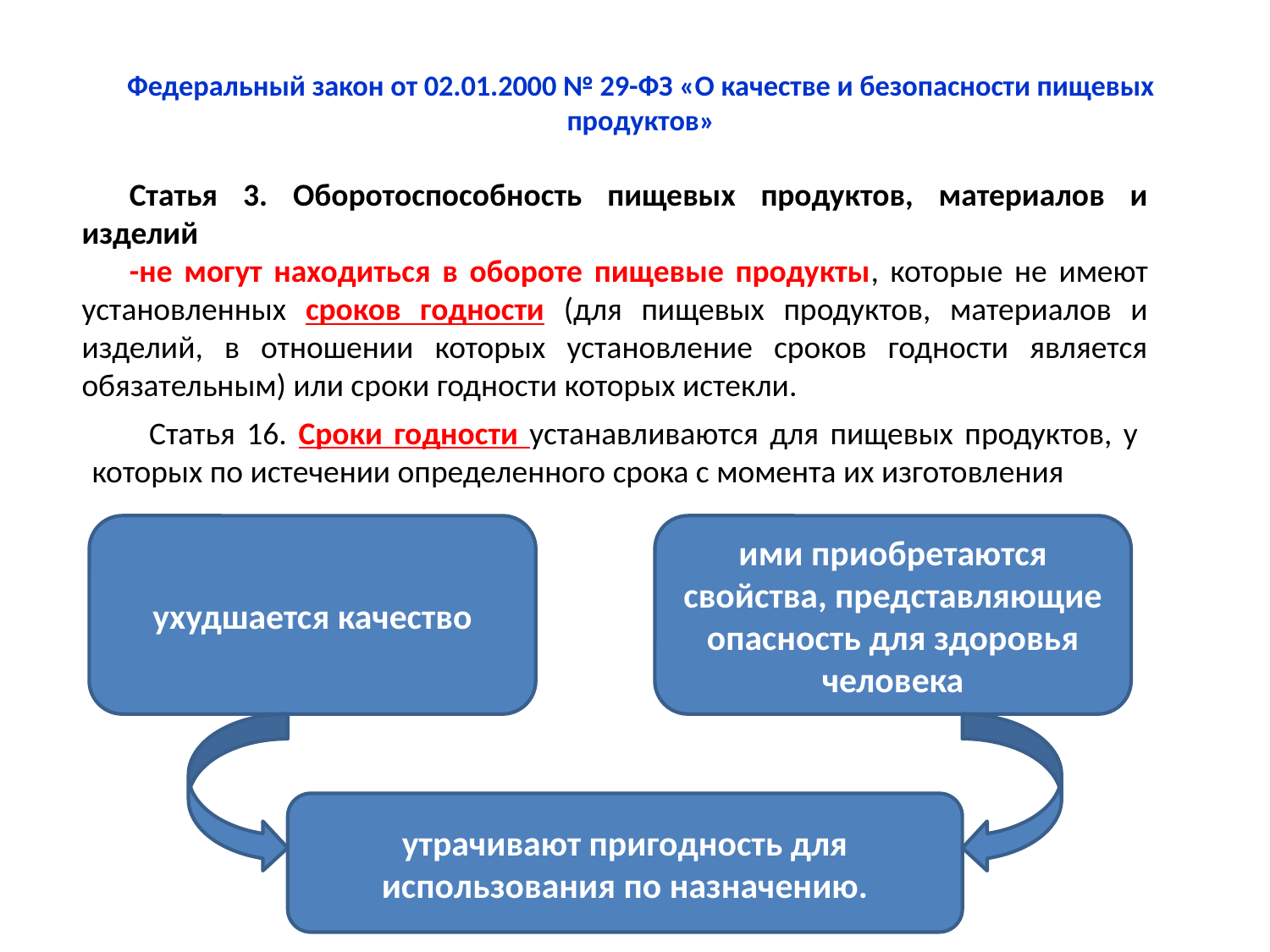

# Федеральный закон от 02.01.2000 № 29-ФЗ «О качестве и безопасности пищевых продуктов»
Статья 3. Оборотоспособность пищевых продуктов, материалов и изделий
-не могут находиться в обороте пищевые продукты, которые не имеют установленных сроков годности (для пищевых продуктов, материалов и изделий, в отношении которых установление сроков годности является обязательным) или сроки годности которых истекли.

     Статья 16. Сроки годности устанавливаются для пищевых продуктов, у которых по истечении определенного срока с момента их изготовления
ухудшается качество
ими приобретаются свойства, представляющие опасность для здоровья человека

утрачивают пригодность для использования по назначению.